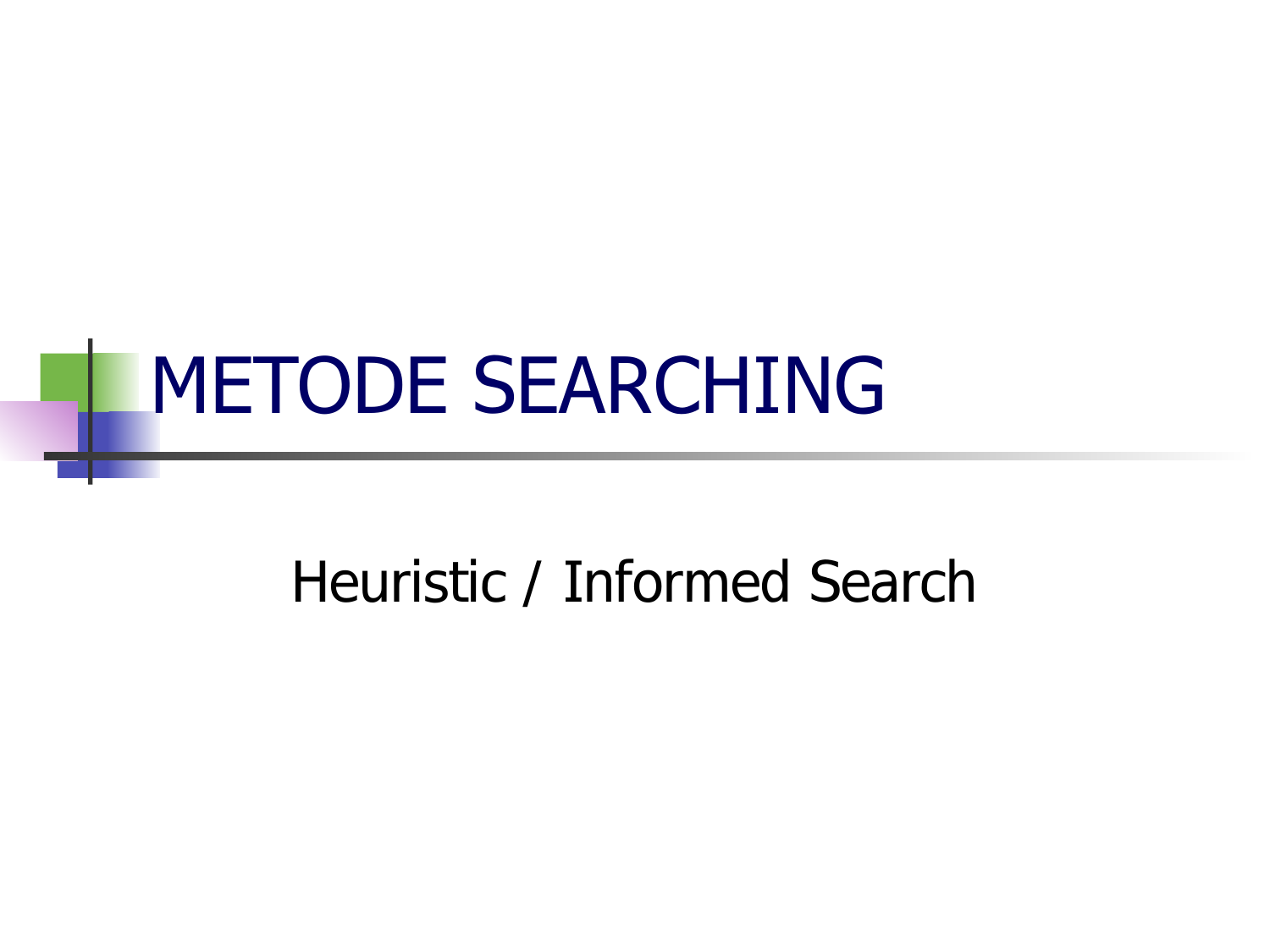

# METODE SEARCHING
Heuristic / Informed Search